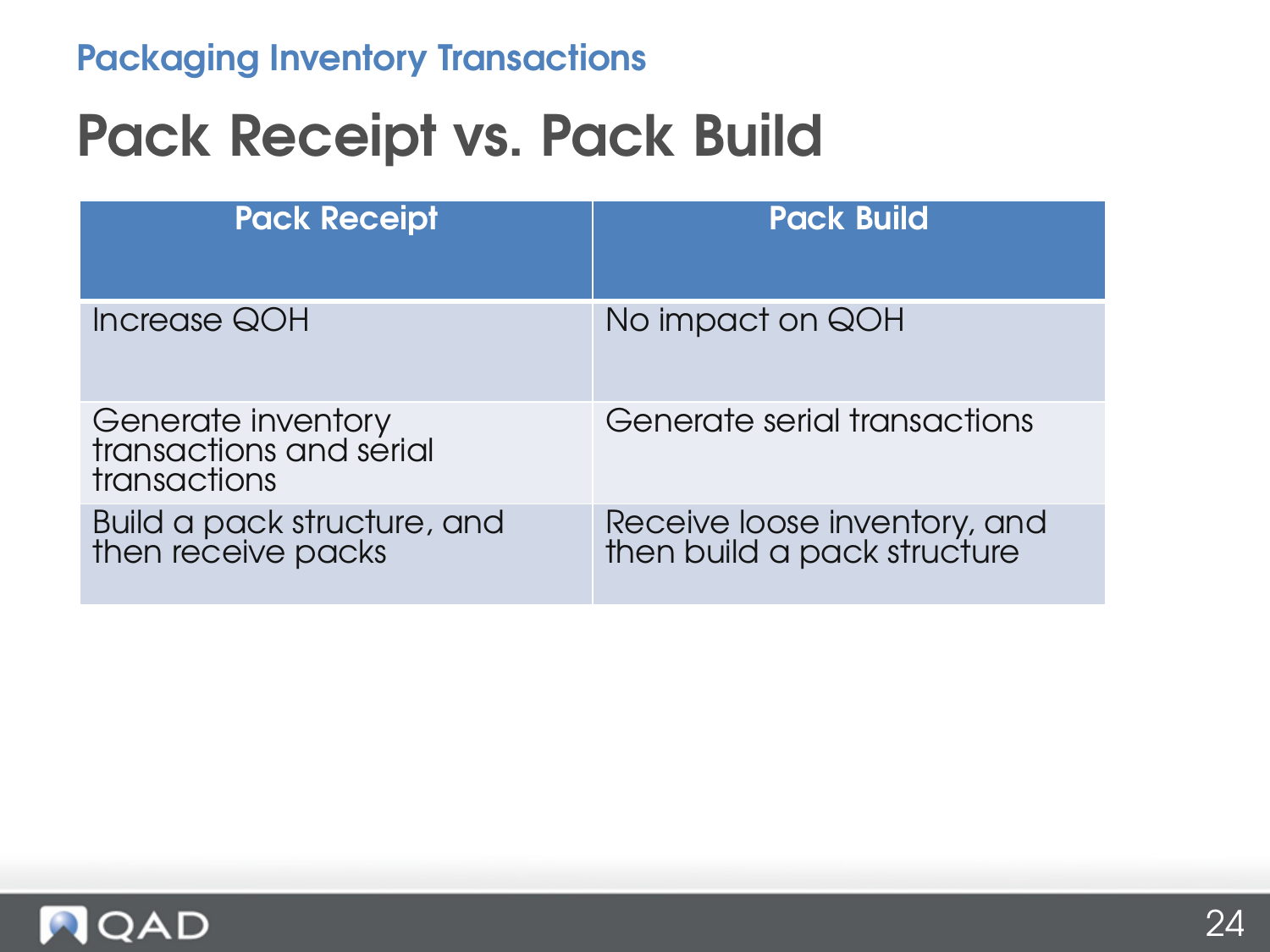

Packaging Inventory Transactions
# Pack Receipt vs. Pack Build

| Pack Receipt | Pack Build |
| --- | --- |
| Increase QOH | No impact on QOH |
| Generate inventory transactions and serial transactions | Generate serial transactions |
| Build a pack structure, and then receive packs | Receive loose inventory, and then build a pack structure |
24